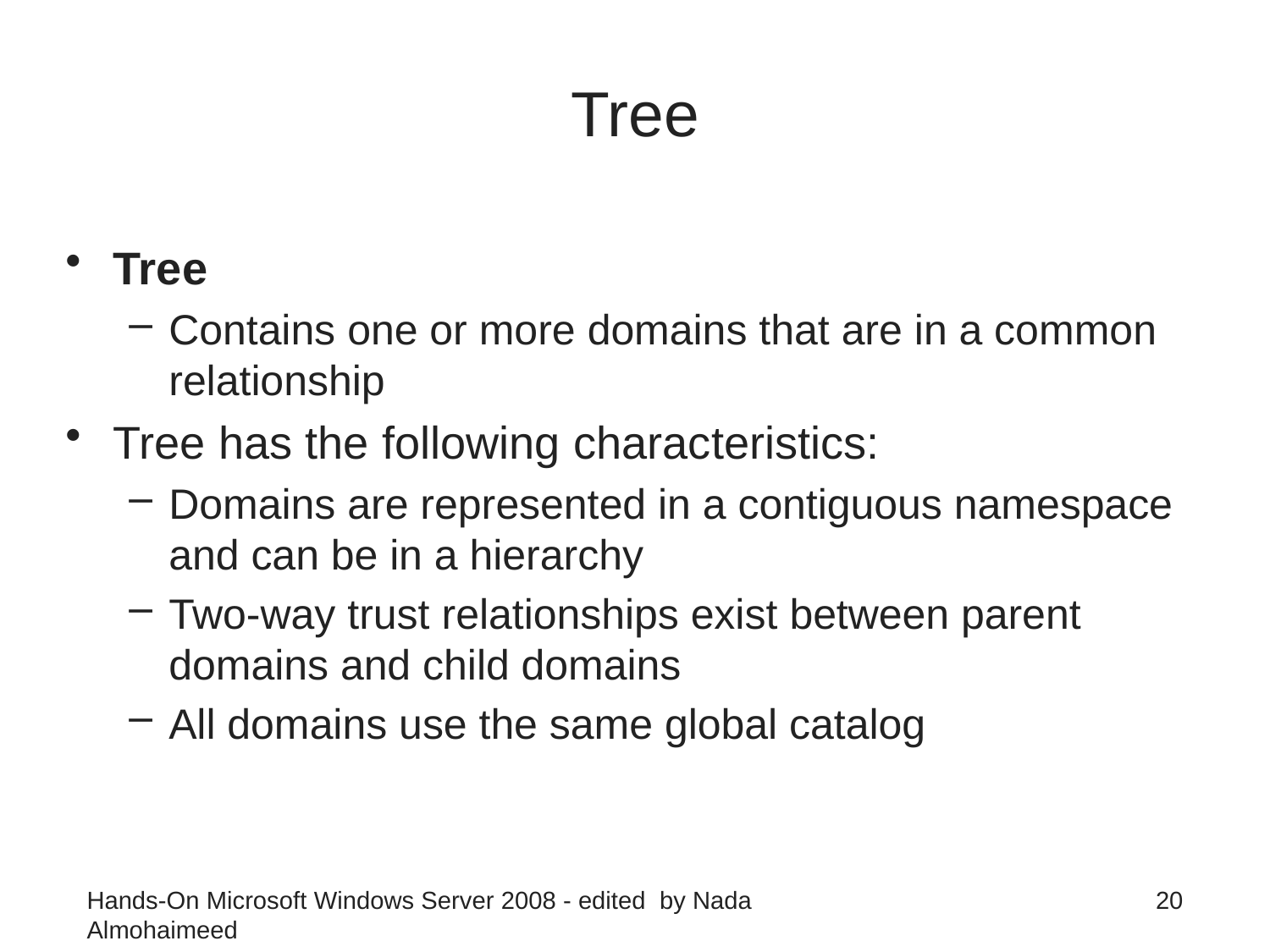

# Tree
Tree
Contains one or more domains that are in a common relationship
Tree has the following characteristics:
Domains are represented in a contiguous namespace and can be in a hierarchy
Two-way trust relationships exist between parent domains and child domains
All domains use the same global catalog
Hands-On Microsoft Windows Server 2008 - edited  by Nada Almohaimeed
20